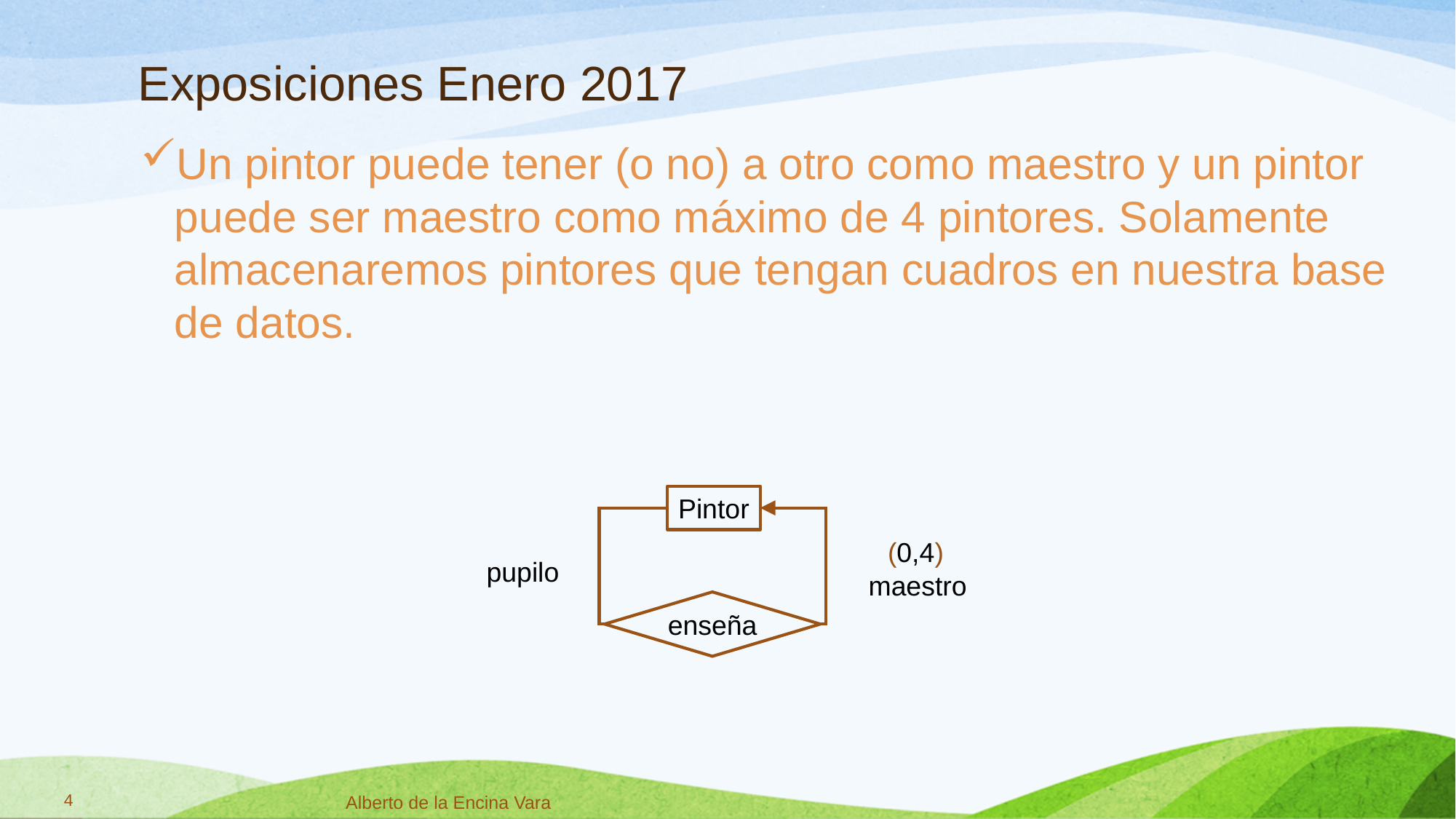

# Exposiciones Enero 2017
Un pintor puede tener (o no) a otro como maestro y un pintor puede ser maestro como máximo de 4 pintores. Solamente almacenaremos pintores que tengan cuadros en nuestra base de datos.

Pintor
(0,4)
pupilo
maestro
enseña
4
Alberto de la Encina Vara